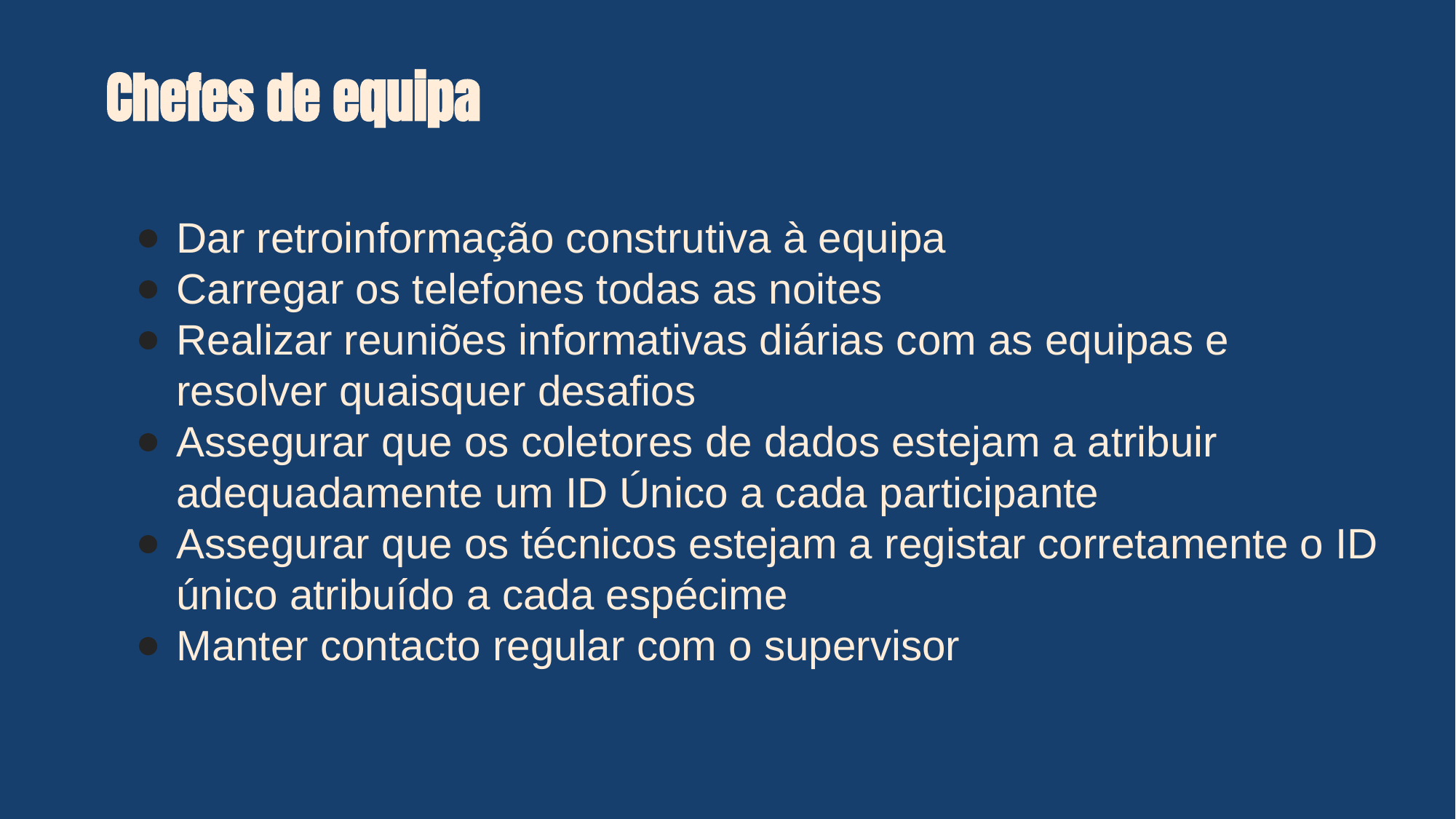

# Chefes de equipa
Dar retroinformação construtiva à equipa
Carregar os telefones todas as noites
Realizar reuniões informativas diárias com as equipas e resolver quaisquer desafios
Assegurar que os coletores de dados estejam a atribuir adequadamente um ID Único a cada participante
Assegurar que os técnicos estejam a registar corretamente o ID único atribuído a cada espécime
Manter contacto regular com o supervisor